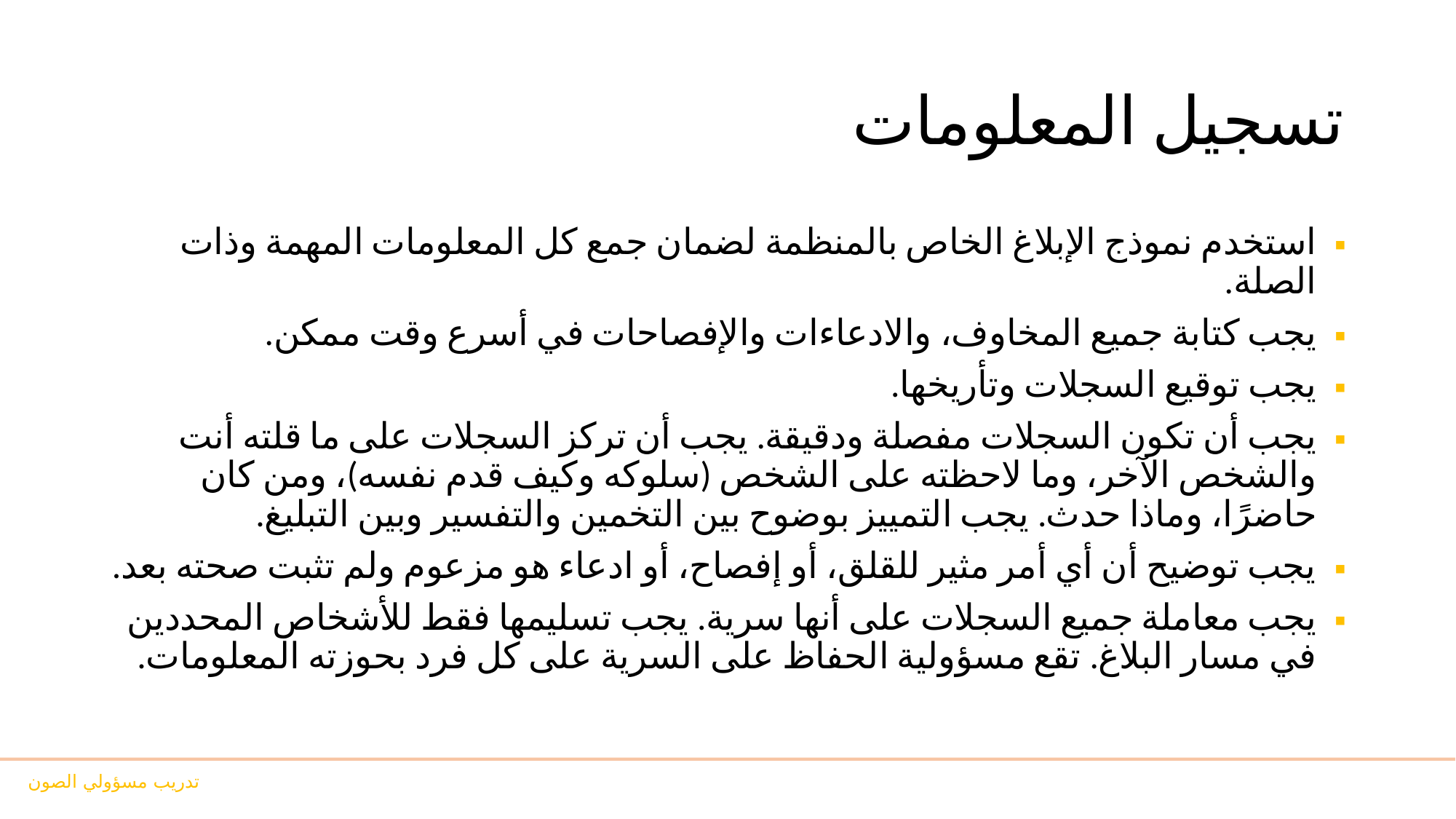

# تسجيل المعلومات
استخدم نموذج الإبلاغ الخاص بالمنظمة لضمان جمع كل المعلومات المهمة وذات الصلة.
يجب كتابة جميع المخاوف، والادعاءات والإفصاحات في أسرع وقت ممكن.
يجب توقيع السجلات وتأريخها.
يجب أن تكون السجلات مفصلة ودقيقة. يجب أن تركز السجلات على ما قلته أنت والشخص الآخر، وما لاحظته على الشخص (سلوكه وكيف قدم نفسه)، ومن كان حاضرًا، وماذا حدث. يجب التمييز بوضوح بين التخمين والتفسير وبين التبليغ.
يجب توضيح أن أي أمر مثير للقلق، أو إفصاح، أو ادعاء هو مزعوم ولم تثبت صحته بعد.
يجب معاملة جميع السجلات على أنها سرية. يجب تسليمها فقط للأشخاص المحددين في مسار البلاغ. تقع مسؤولية الحفاظ على السرية على كل فرد بحوزته المعلومات.
تدريب مسؤولي الصون